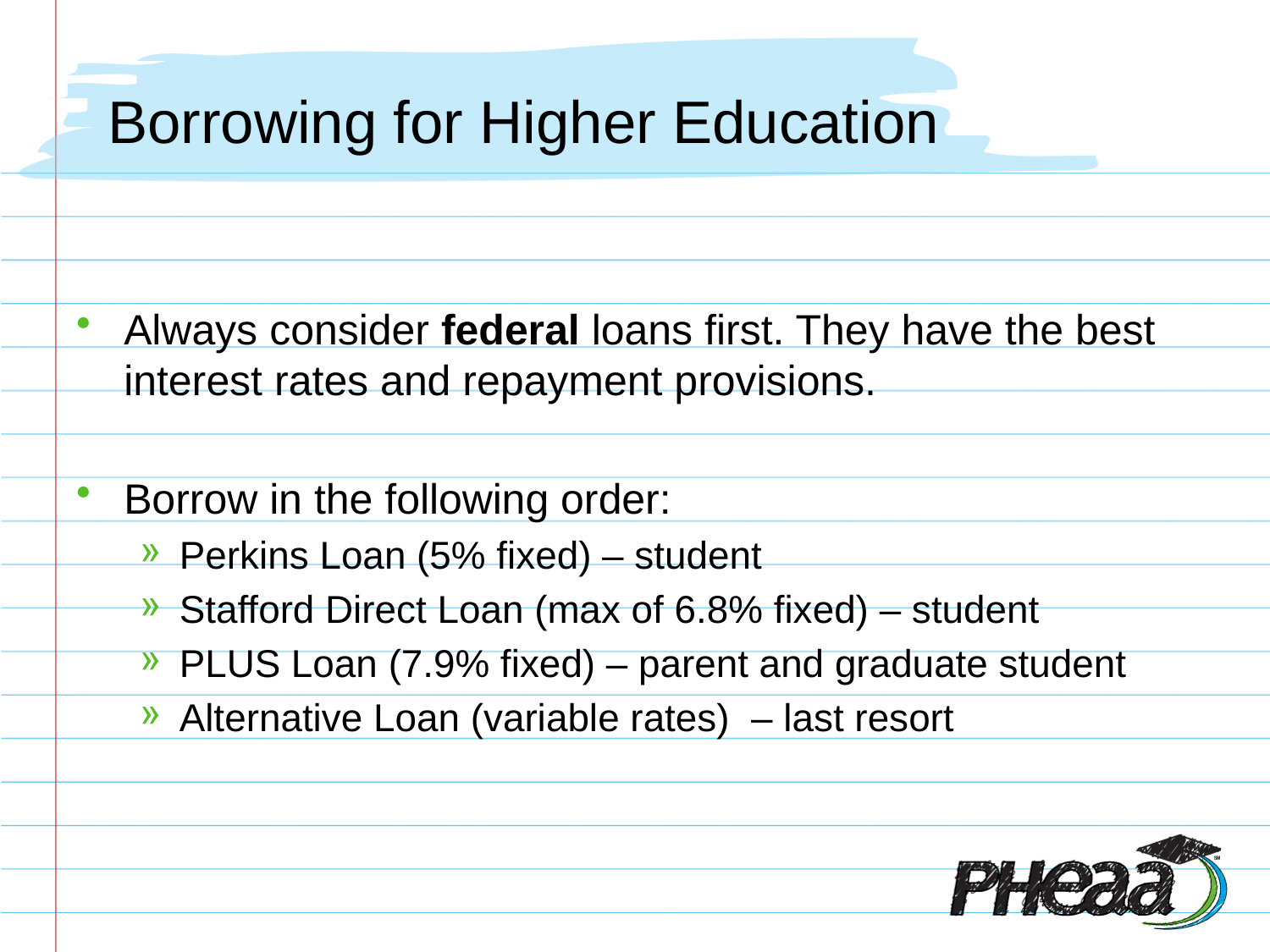

# Borrowing for Higher Education
Always consider federal loans first. They have the best interest rates and repayment provisions.

Borrow in the following order:
Perkins Loan (5% fixed) – student
Stafford Direct Loan (max of 6.8% fixed) – student
PLUS Loan (7.9% fixed) – parent and graduate student
Alternative Loan (variable rates)  – last resort